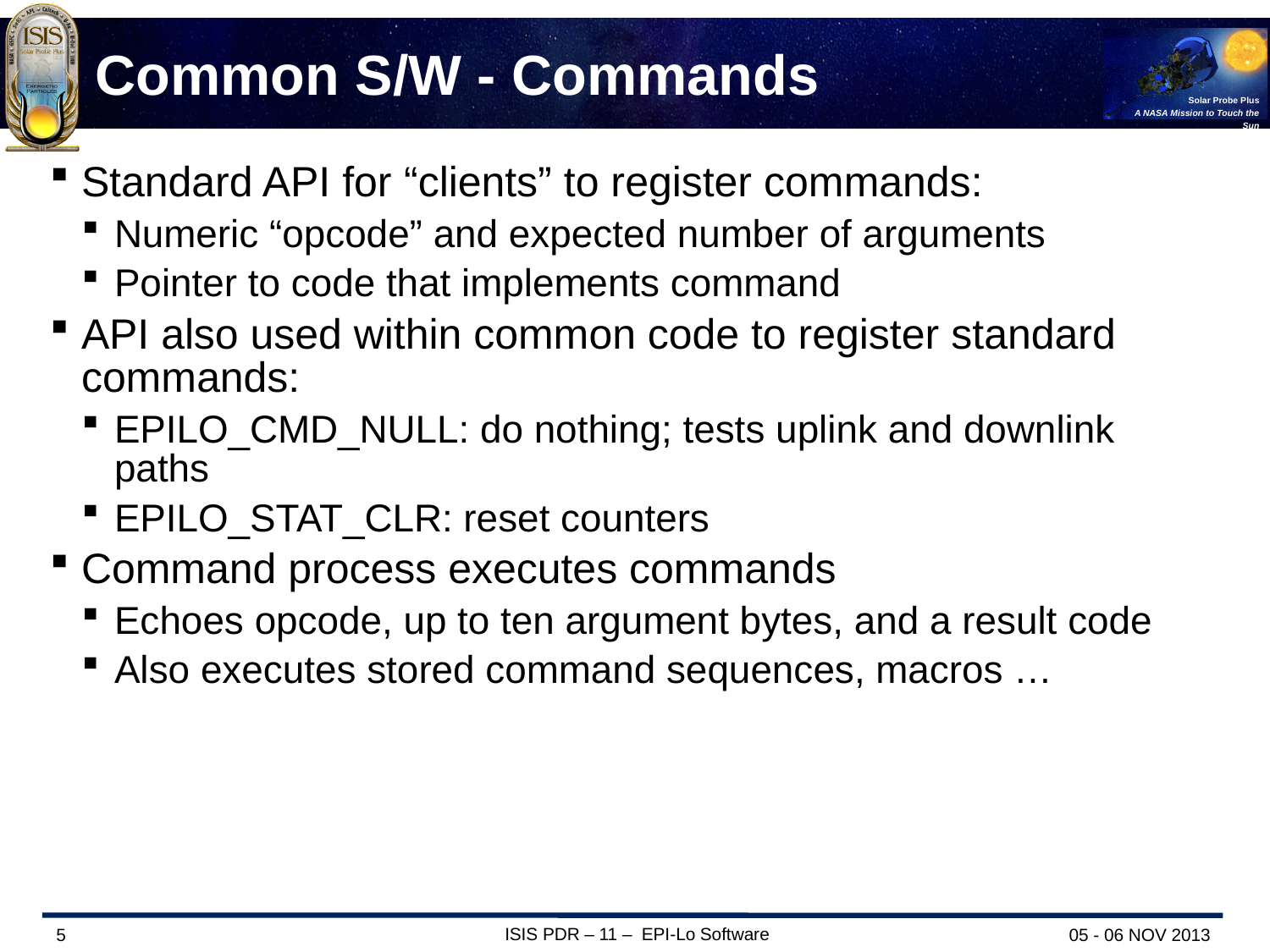

Standard API for “clients” to register commands:
Numeric “opcode” and expected number of arguments
Pointer to code that implements command
API also used within common code to register standard commands:
EPILO_CMD_NULL: do nothing; tests uplink and downlink paths
EPILO_STAT_CLR: reset counters
Command process executes commands
Echoes opcode, up to ten argument bytes, and a result code
Also executes stored command sequences, macros …
# Common S/W - Commands